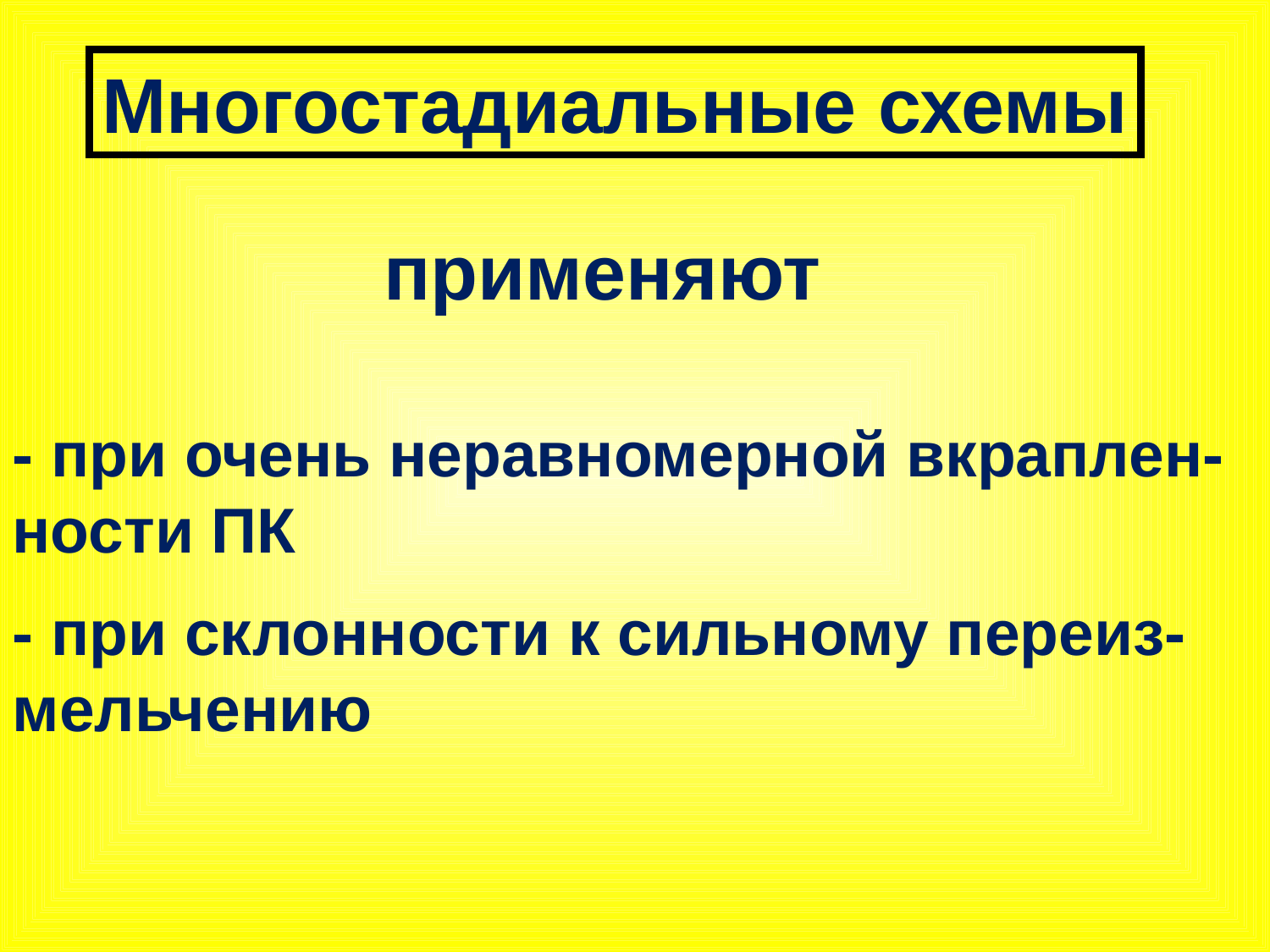

Многостадиальные схемы
применяют
- при очень неравномерной вкраплен-ности ПК
- при склонности к сильному переиз-мельчению